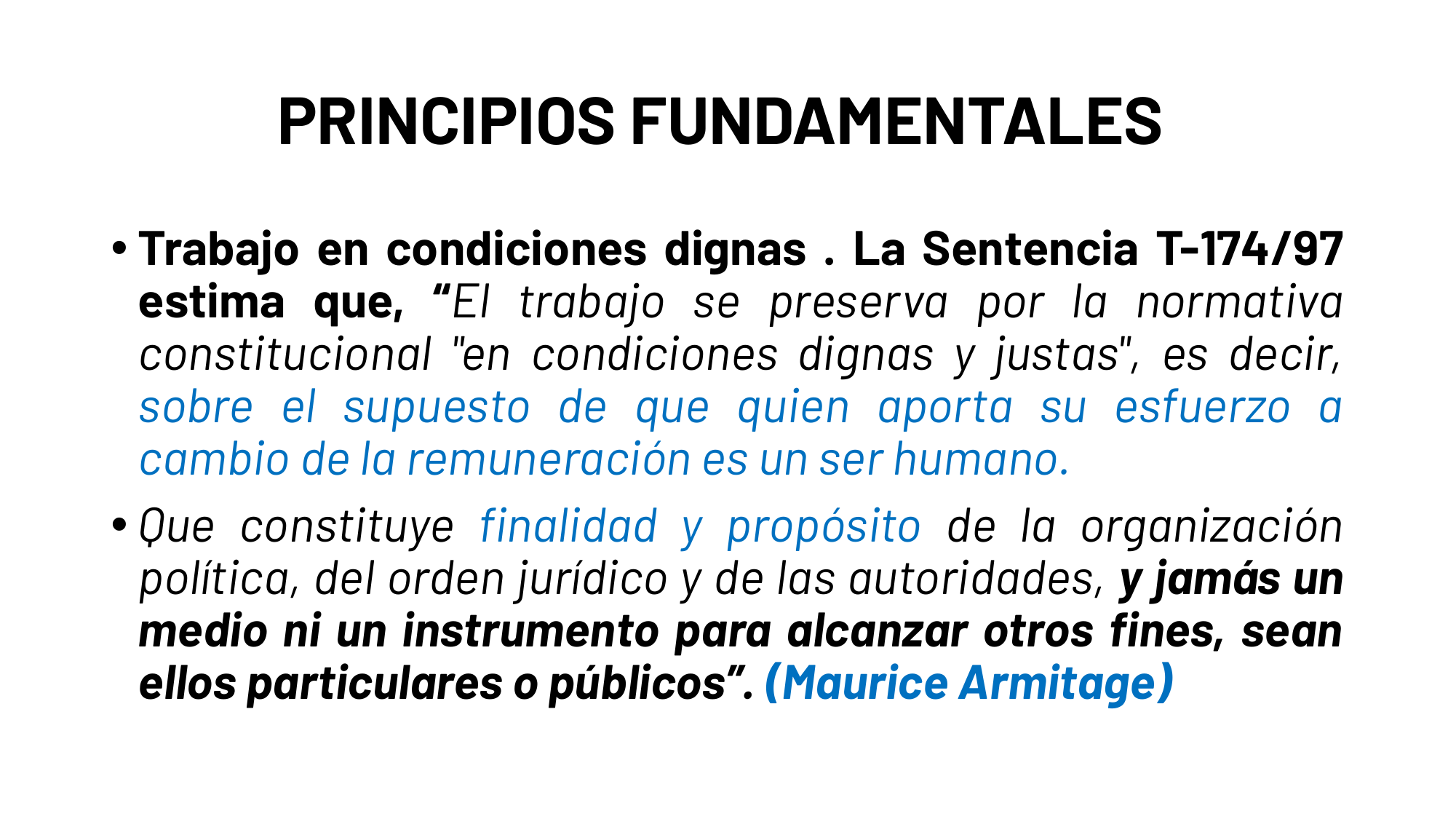

# PRINCIPIOS FUNDAMENTALES
Trabajo en condiciones dignas . La Sentencia T-174/97 estima que, “El trabajo se preserva por la normativa constitucional "en condiciones dignas y justas", es decir, sobre el supuesto de que quien aporta su esfuerzo a cambio de la remuneración es un ser humano.
Que constituye finalidad y propósito de la organización política, del orden jurídico y de las autoridades, y jamás un medio ni un instrumento para alcanzar otros fines, sean ellos particulares o públicos”. (Maurice Armitage)